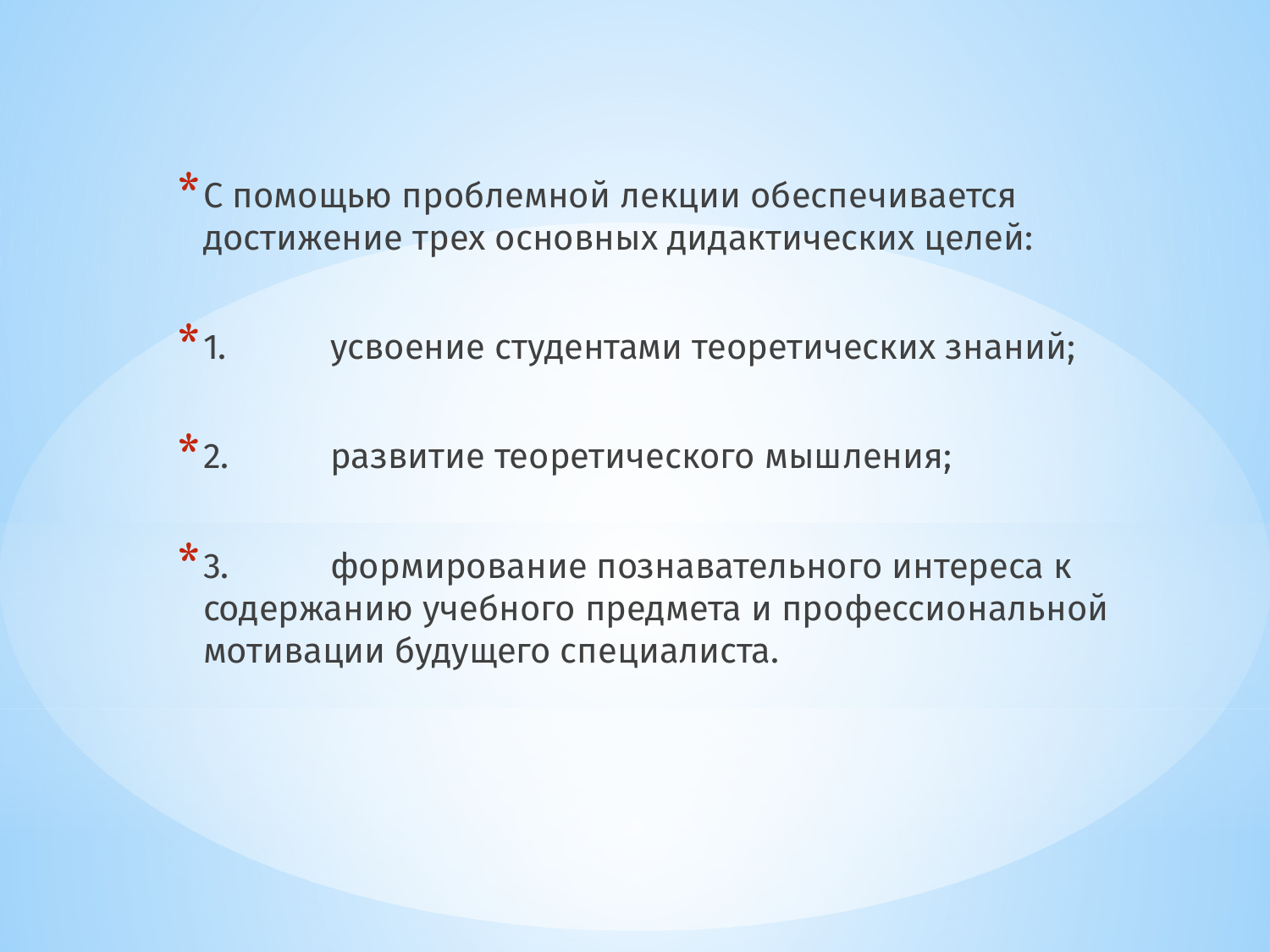

С помощью проблемной лекции обеспечивается достижение трех основных дидактических целей:

1.	усвоение студентами теоретических знаний;

2.	развитие теоретического мышления;

3.	формирование познавательного интереса к содержанию учебного предмета и профессиональной мотивации будущего специалиста.